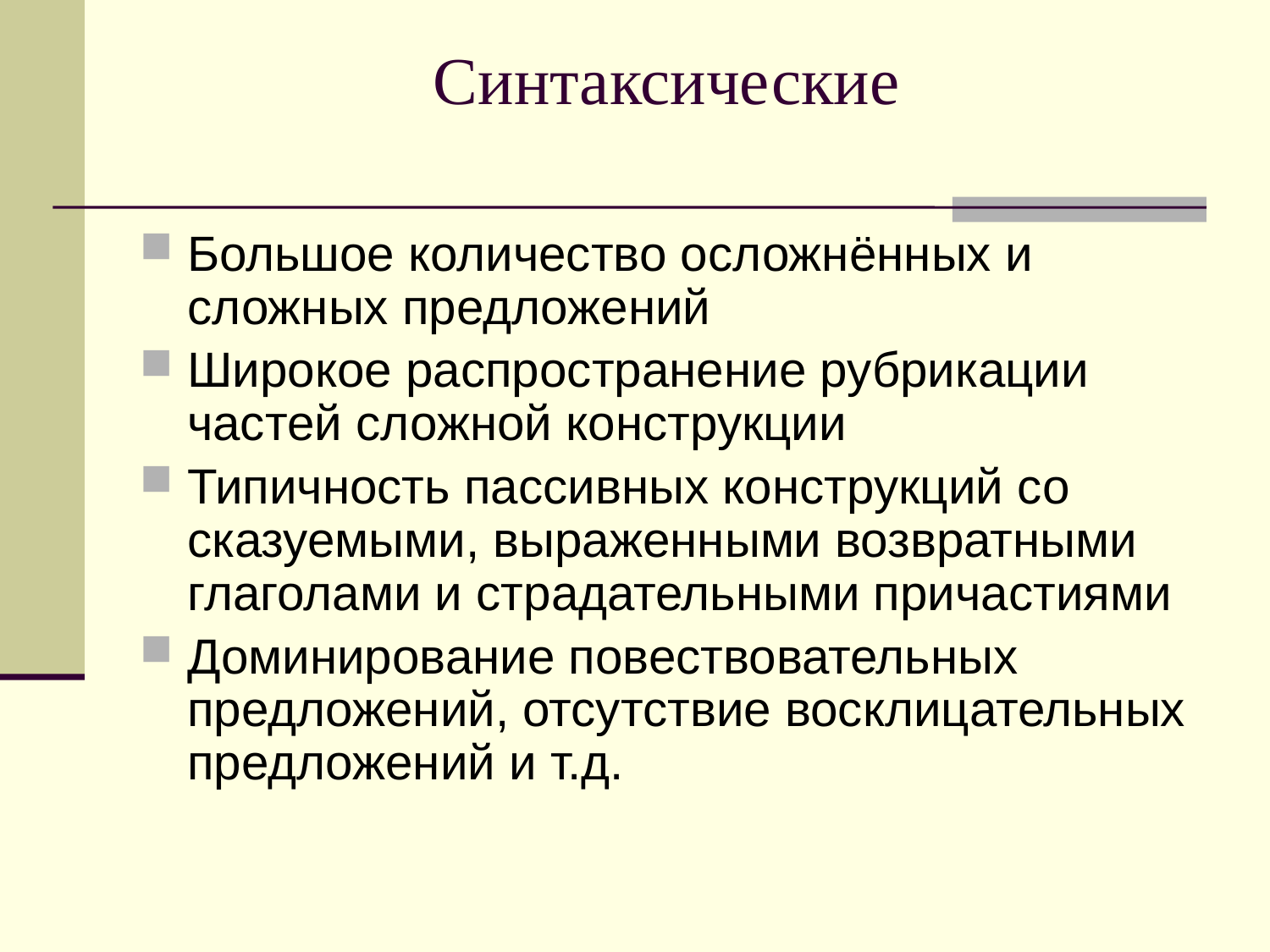

# Синтаксические
Большое количество осложнённых и сложных предложений
Широкое распространение рубрикации частей сложной конструкции
Типичность пассивных конструкций со сказуемыми, выраженными возвратными глаголами и страдательными причастиями
Доминирование повествовательных предложений, отсутствие восклицательных предложений и т.д.